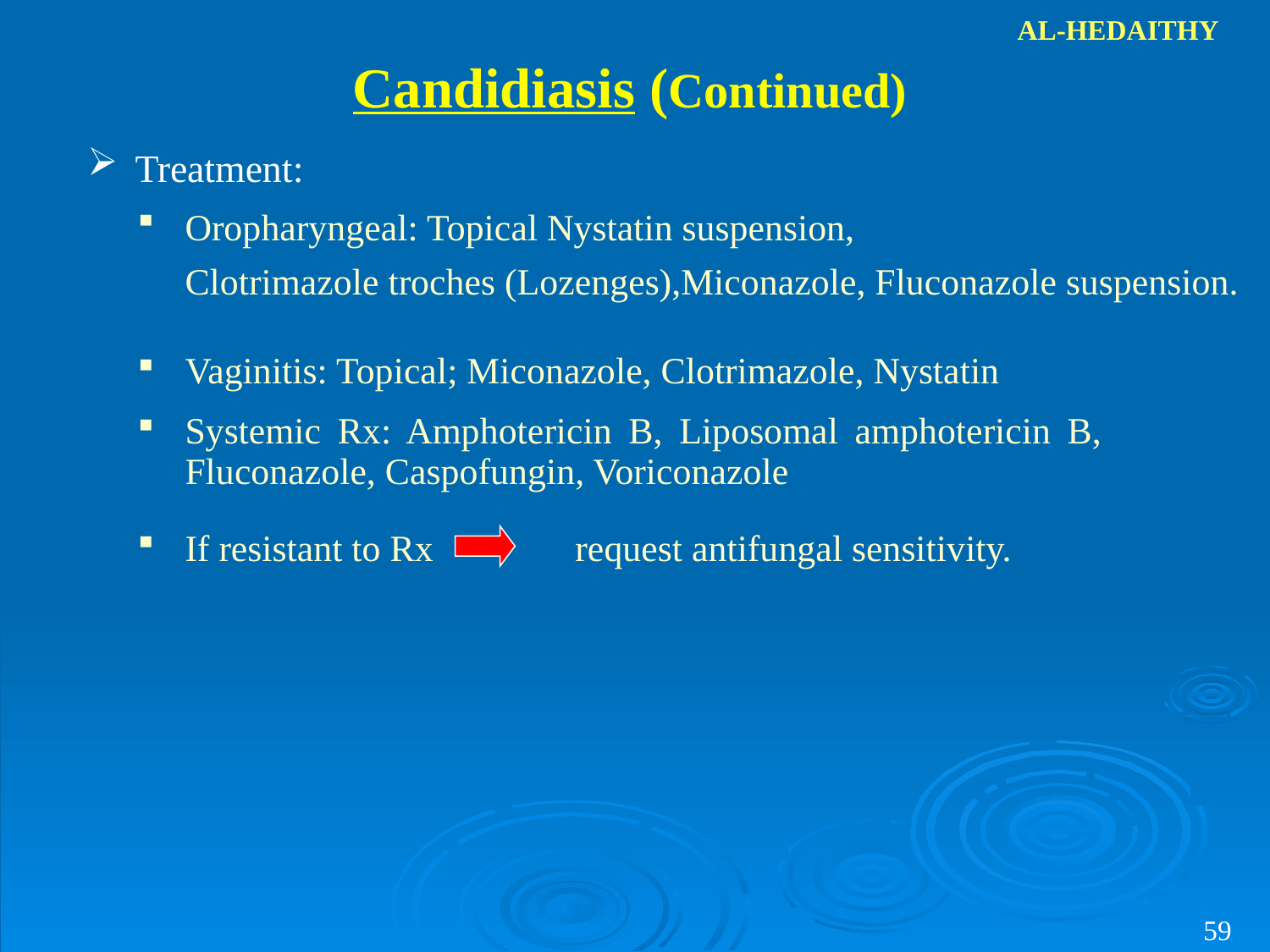

AL-HEDAITHY
Candidiasis (Continued)
Treatment:
Oropharyngeal: Topical Nystatin suspension,
	Clotrimazole troches (Lozenges),Miconazole, Fluconazole suspension.
Vaginitis: Topical; Miconazole, Clotrimazole, Nystatin
Systemic Rx: Amphotericin B, Liposomal amphotericin B, Fluconazole, Caspofungin, Voriconazole
If resistant to Rx 	 request antifungal sensitivity.

59